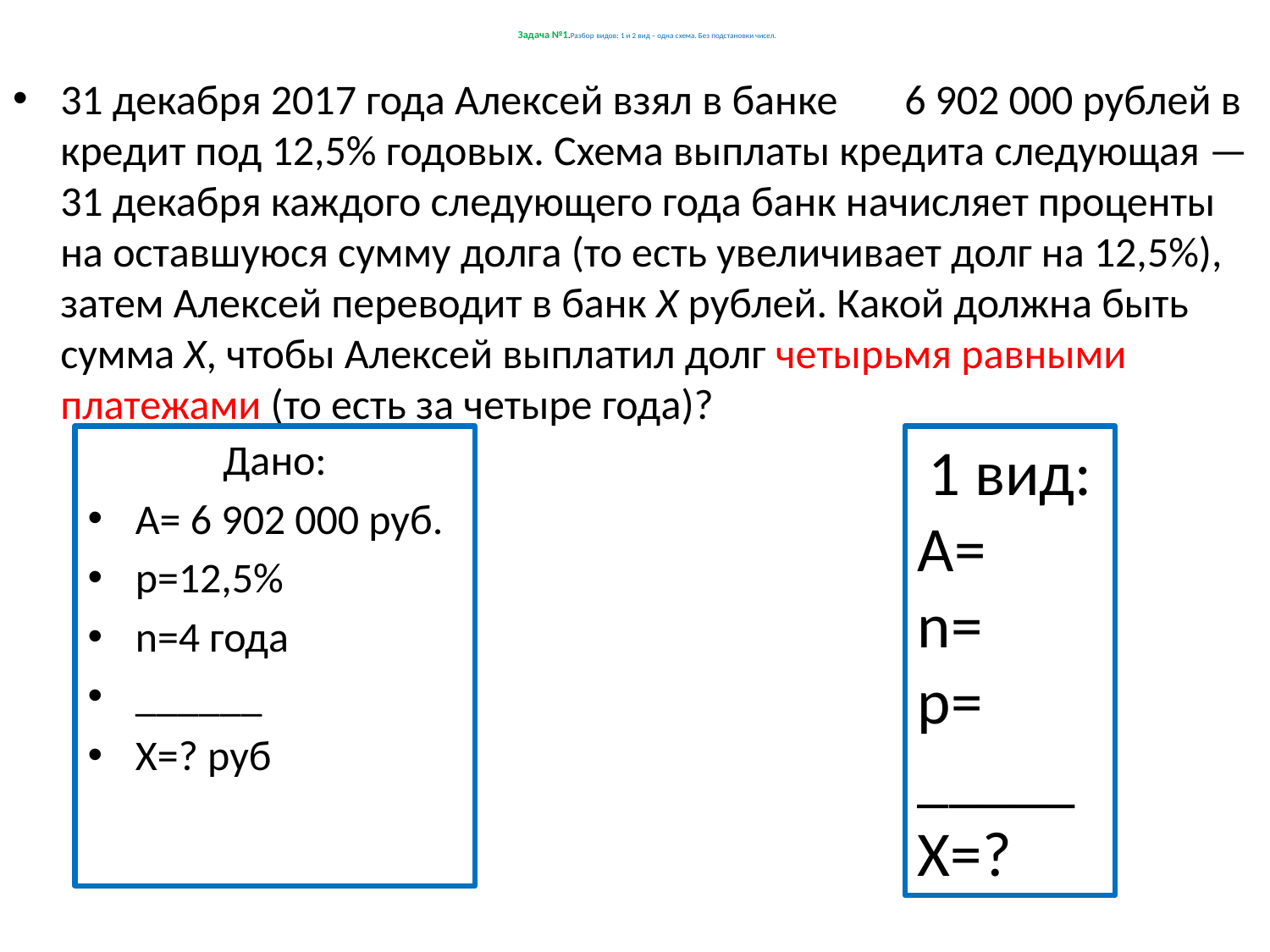

# Задача №1.Разбор видов: 1 и 2 вид – одна схема. Без подстановки чисел.
31 декабря 2017 года Алексей взял в банке       6 902 000 рублей в кредит под 12,5% годовых. Схема выплаты кредита следующая — 31 декабря каждого следующего года банк начисляет проценты на оставшуюся сумму долга (то есть увеличивает долг на 12,5%), затем Алексей переводит в банк X рублей. Какой должна быть сумма X, чтобы Алексей выплатил долг четырьмя равными платежами (то есть за четыре года)?

Дано:
А= 6 902 000 руб.
p=12,5%
n=4 года
______
X=? руб

1 вид:
А=
n=
p=
_____
X=?